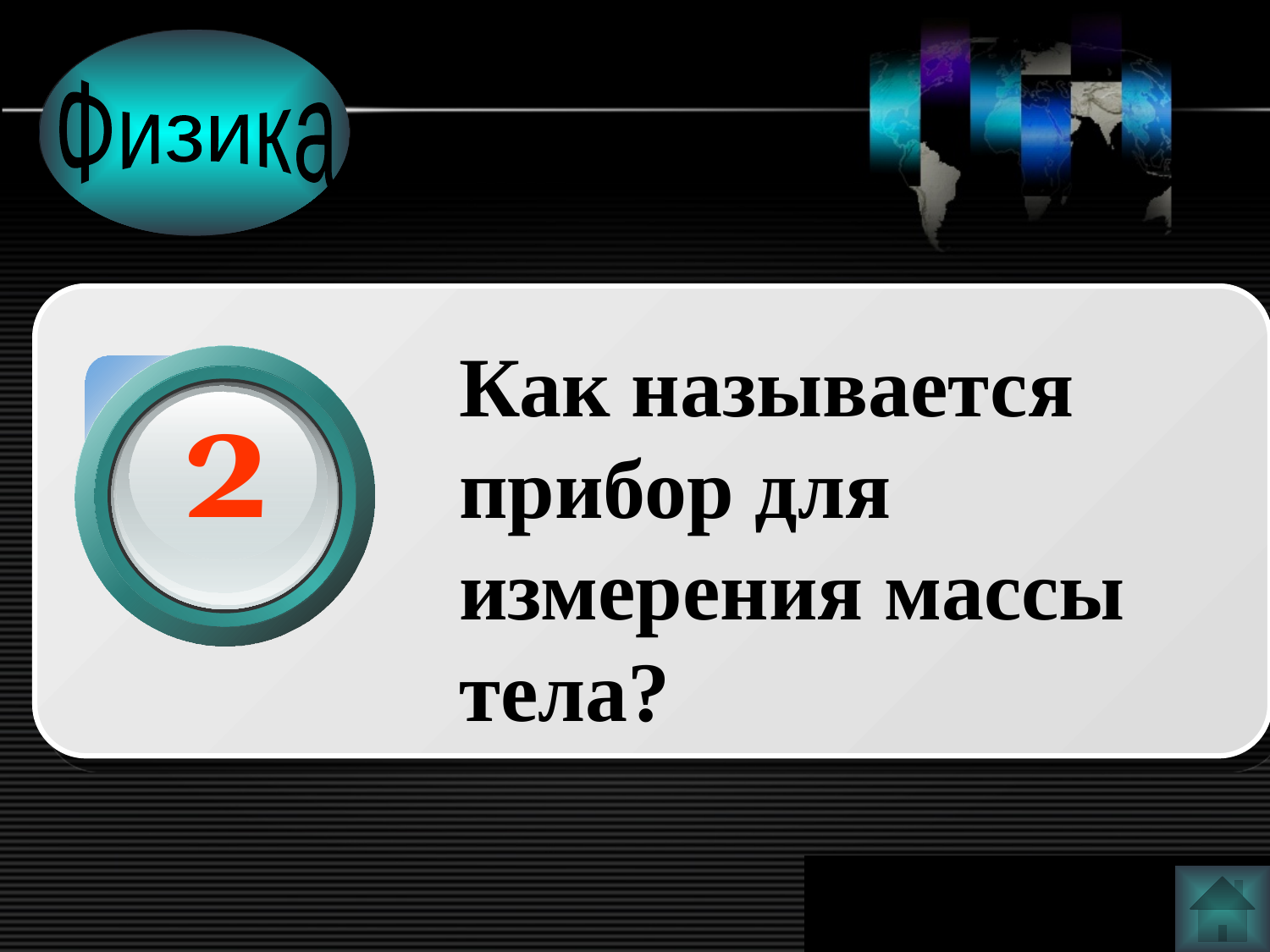

Физика

Как называется прибор для измерения массы тела?

2

www.themegallery.com